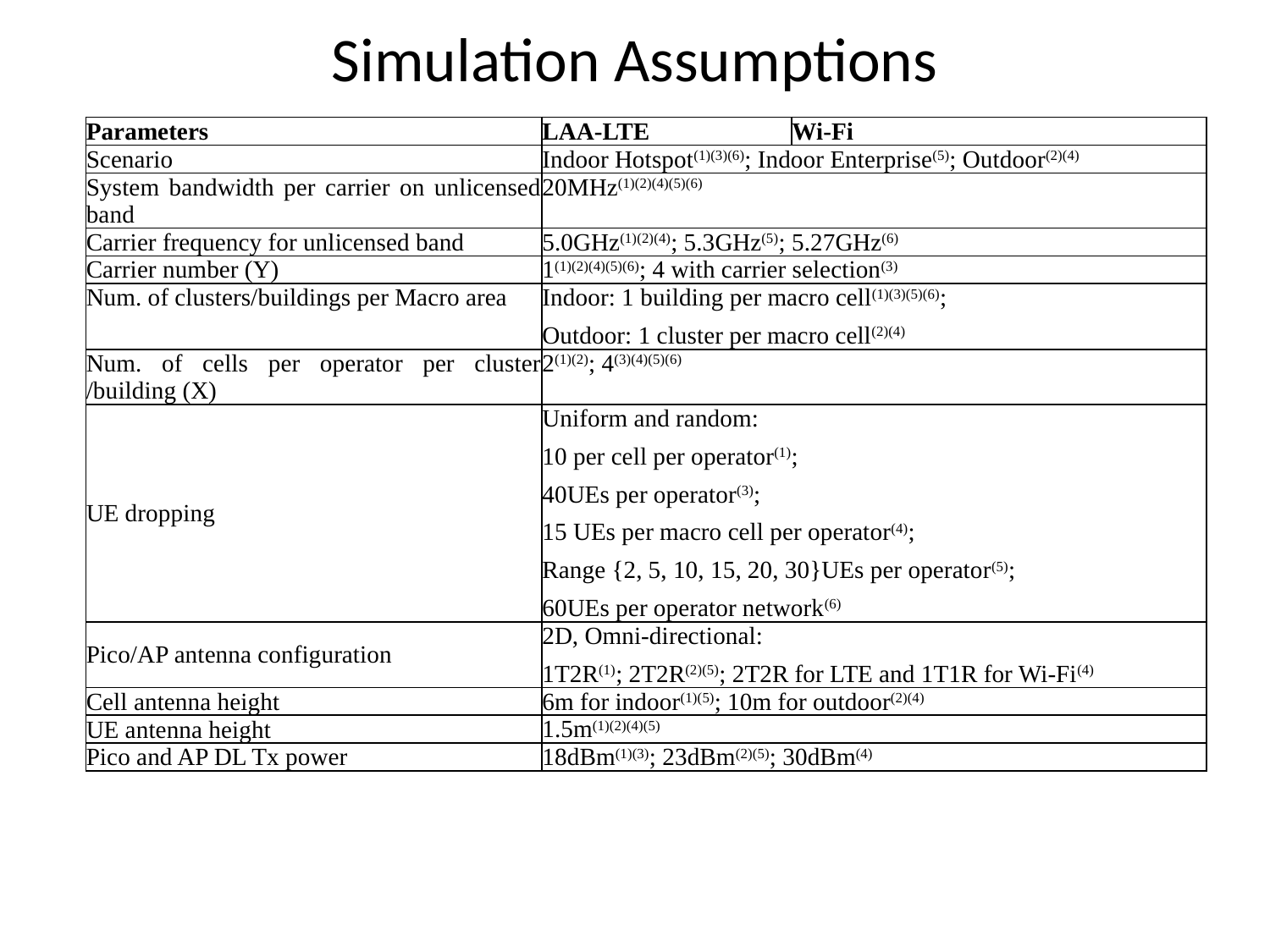

# Simulation Assumptions
| Parameters | LAA-LTE | Wi-Fi |
| --- | --- | --- |
| Scenario | Indoor Hotspot(1)(3)(6); Indoor Enterprise(5); Outdoor(2)(4) |  |
| System bandwidth per carrier on unlicensed band | 20MHz(1)(2)(4)(5)(6) |  |
| Carrier frequency for unlicensed band | 5.0GHz(1)(2)(4); 5.3GHz(5); 5.27GHz(6) |  |
| Carrier number (Y) | 1(1)(2)(4)(5)(6); 4 with carrier selection(3) |  |
| Num. of clusters/buildings per Macro area | Indoor: 1 building per macro cell(1)(3)(5)(6); Outdoor: 1 cluster per macro cell(2)(4) |  |
| Num. of cells per operator per cluster /building (X) | 2(1)(2); 4(3)(4)(5)(6) |  |
| UE dropping | Uniform and random: 10 per cell per operator(1); 40UEs per operator(3); 15 UEs per macro cell per operator(4); Range {2, 5, 10, 15, 20, 30}UEs per operator(5); 60UEs per operator network(6) |  |
| Pico/AP antenna configuration | 2D, Omni-directional: 1T2R(1); 2T2R(2)(5); 2T2R for LTE and 1T1R for Wi-Fi(4) |  |
| Cell antenna height | 6m for indoor(1)(5); 10m for outdoor(2)(4) |  |
| UE antenna height | 1.5m(1)(2)(4)(5) |  |
| Pico and AP DL Tx power | 18dBm(1)(3); 23dBm(2)(5); 30dBm(4) |  |